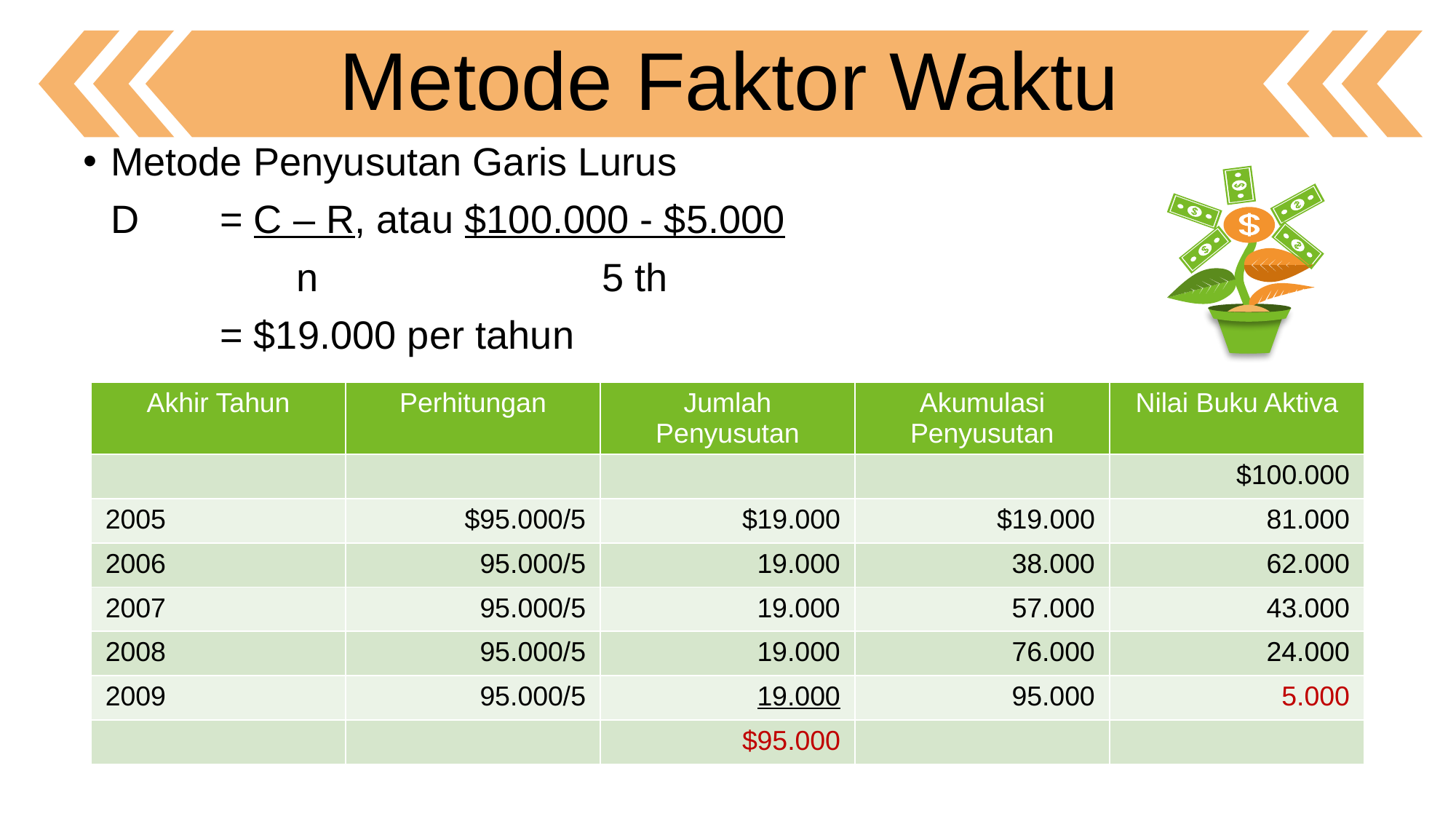

Metode Faktor Waktu
Metode Penyusutan Garis Lurus
	D	= C – R, atau $100.000 - $5.000
		       n			     5 th
		= $19.000 per tahun

| Akhir Tahun | Perhitungan | Jumlah Penyusutan | Akumulasi Penyusutan | Nilai Buku Aktiva |
| --- | --- | --- | --- | --- |
|  |  |  |  | $100.000 |
| 2005 | $95.000/5 | $19.000 | $19.000 | 81.000 |
| 2006 | 95.000/5 | 19.000 | 38.000 | 62.000 |
| 2007 | 95.000/5 | 19.000 | 57.000 | 43.000 |
| 2008 | 95.000/5 | 19.000 | 76.000 | 24.000 |
| 2009 | 95.000/5 | 19.000 | 95.000 | 5.000 |
|  |  | $95.000 |  |  |